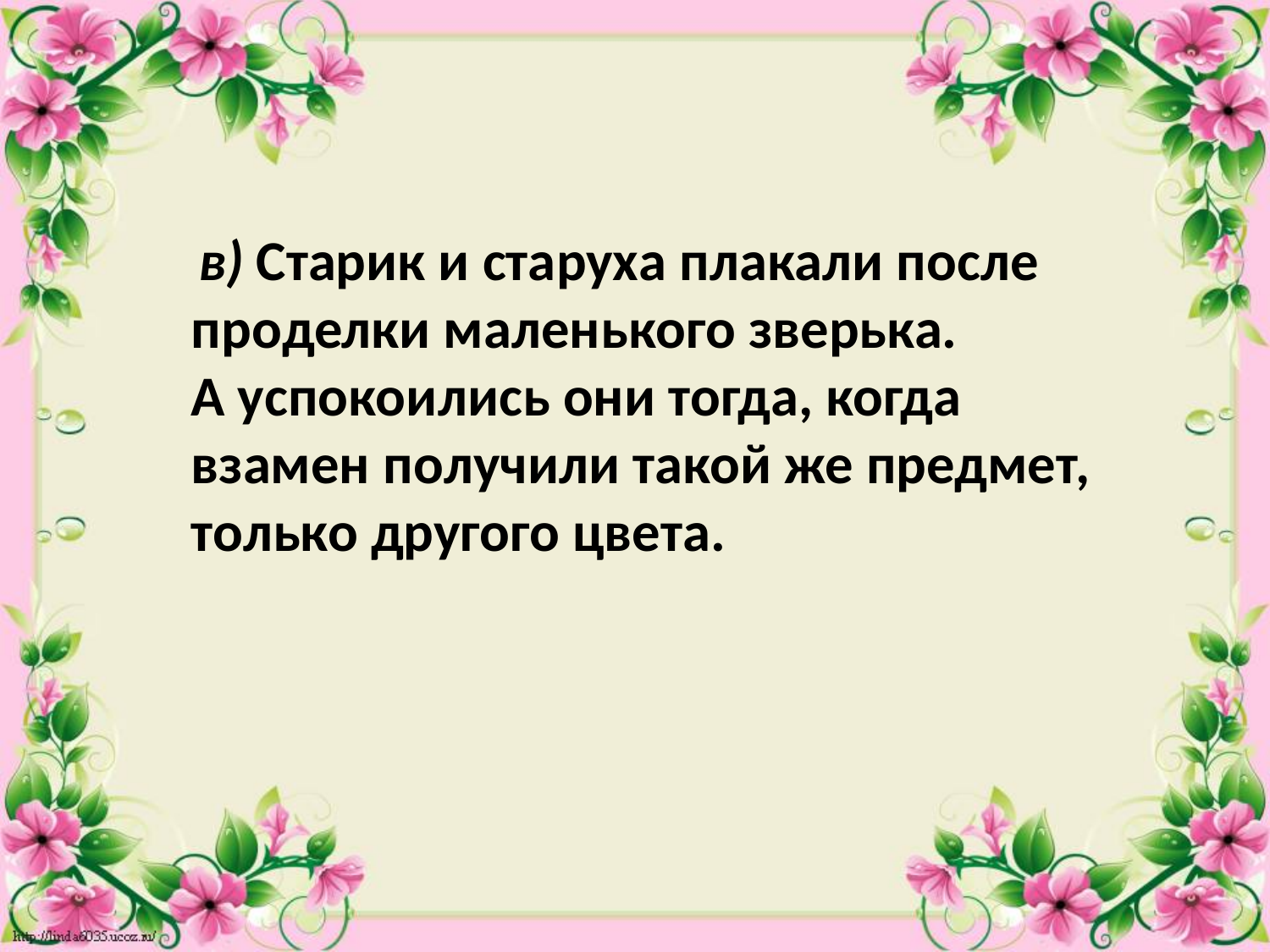

в) Старик и старуха плакали после проделки маленького зверька.
А успокоились они тогда, когда взамен получили такой же предмет, только другого цвета.